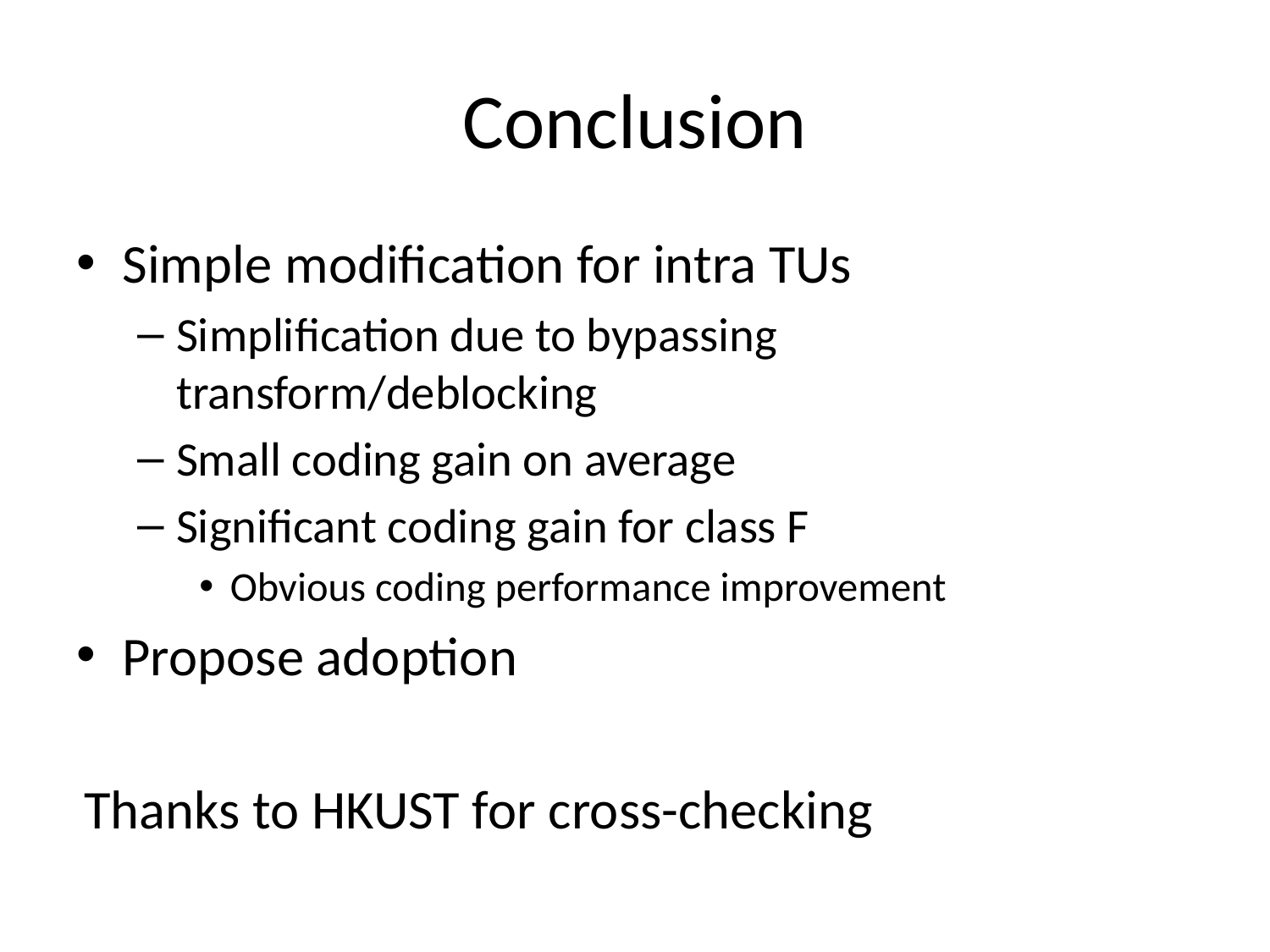

# Conclusion
Simple modification for intra TUs
Simplification due to bypassing transform/deblocking
Small coding gain on average
Significant coding gain for class F
Obvious coding performance improvement
Propose adoption

Thanks to HKUST for cross-checking